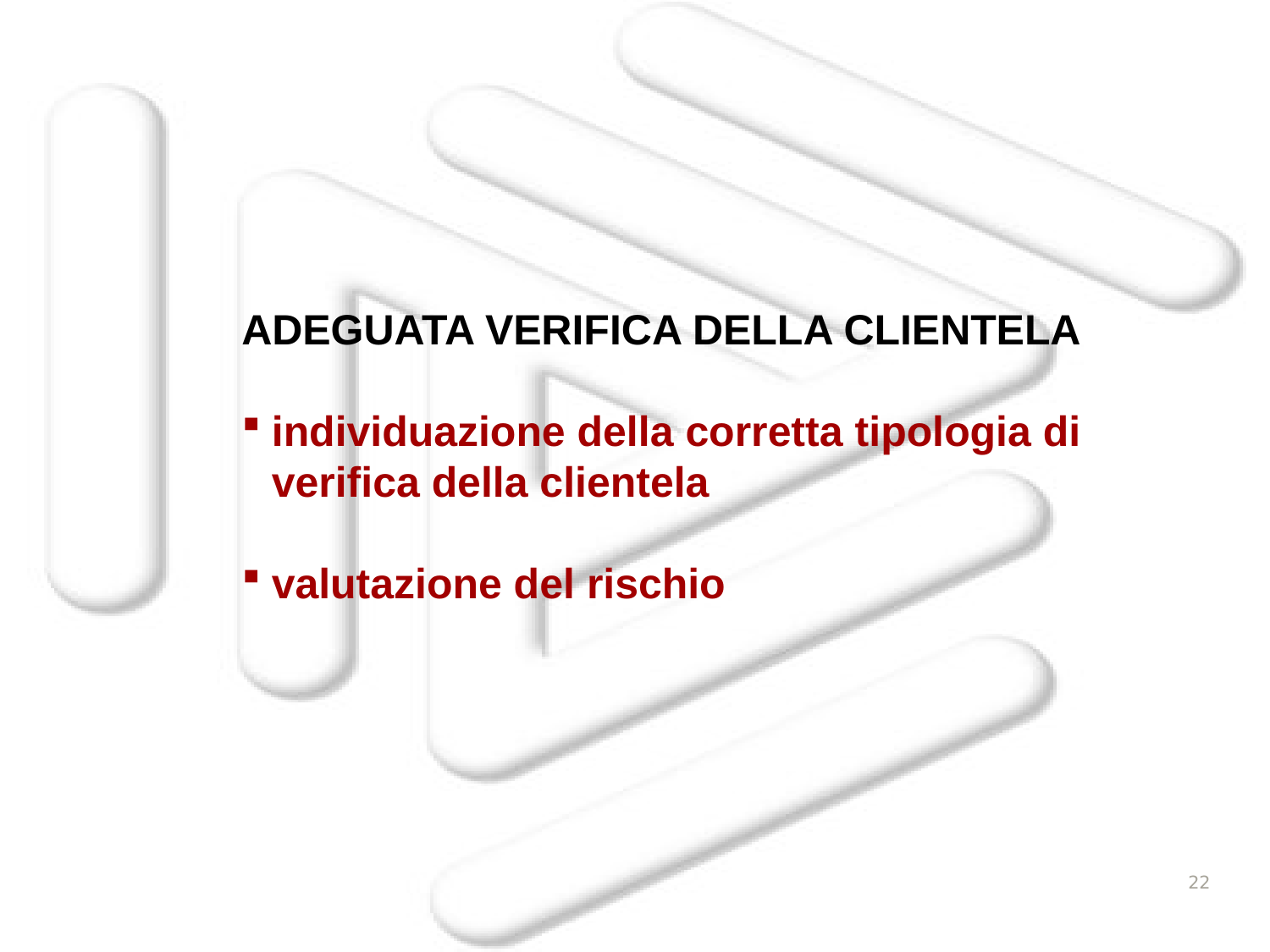

ADEGUATA VERIFICA DELLA CLIENTELA

individuazione della corretta tipologia di
verifica della clientela

valutazione del rischio
22